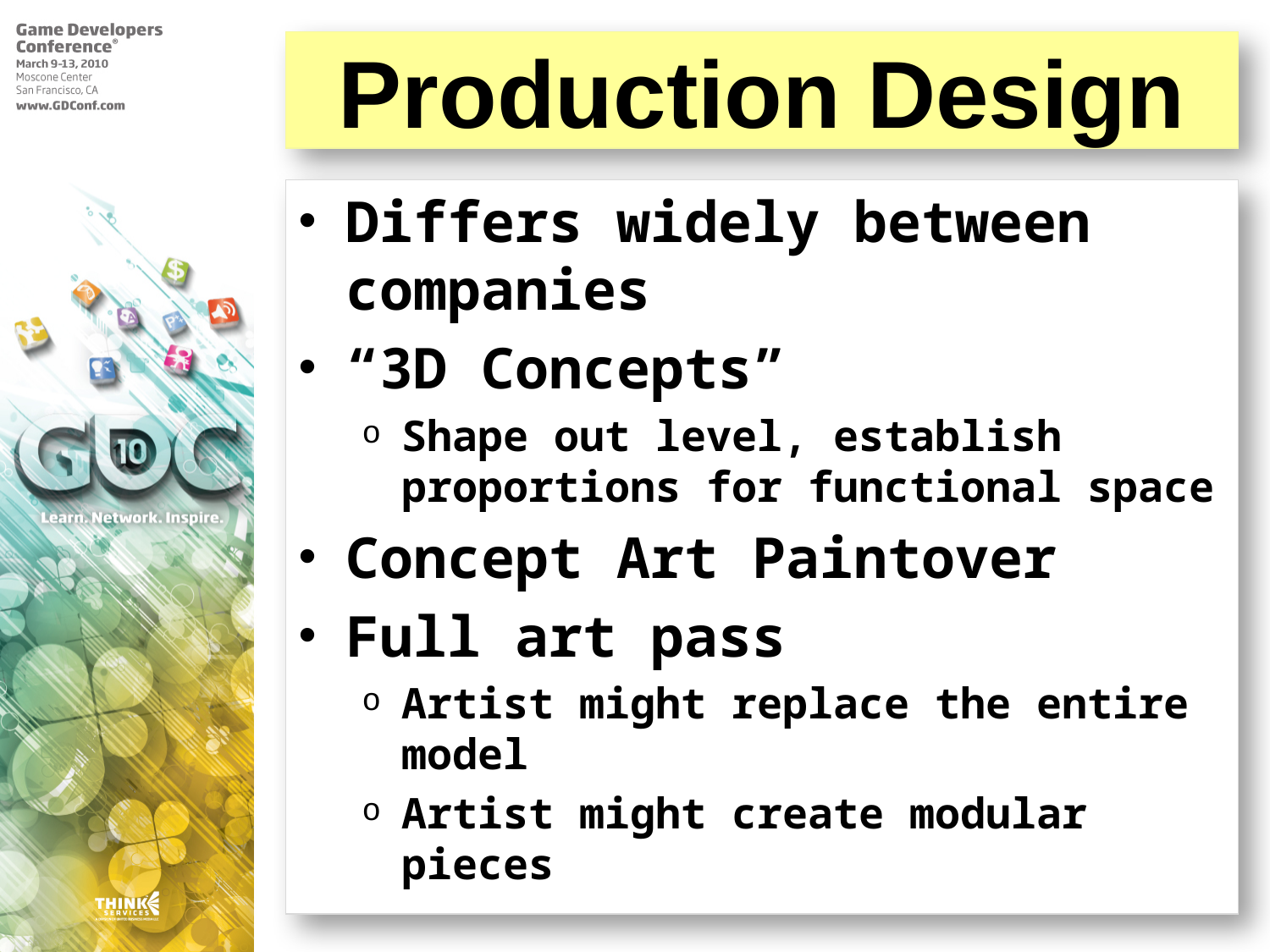

# Production Design
Differs widely between companies
“3D Concepts”
Shape out level, establish proportions for functional space
Concept Art Paintover
Full art pass
Artist might replace the entire model
Artist might create modular pieces